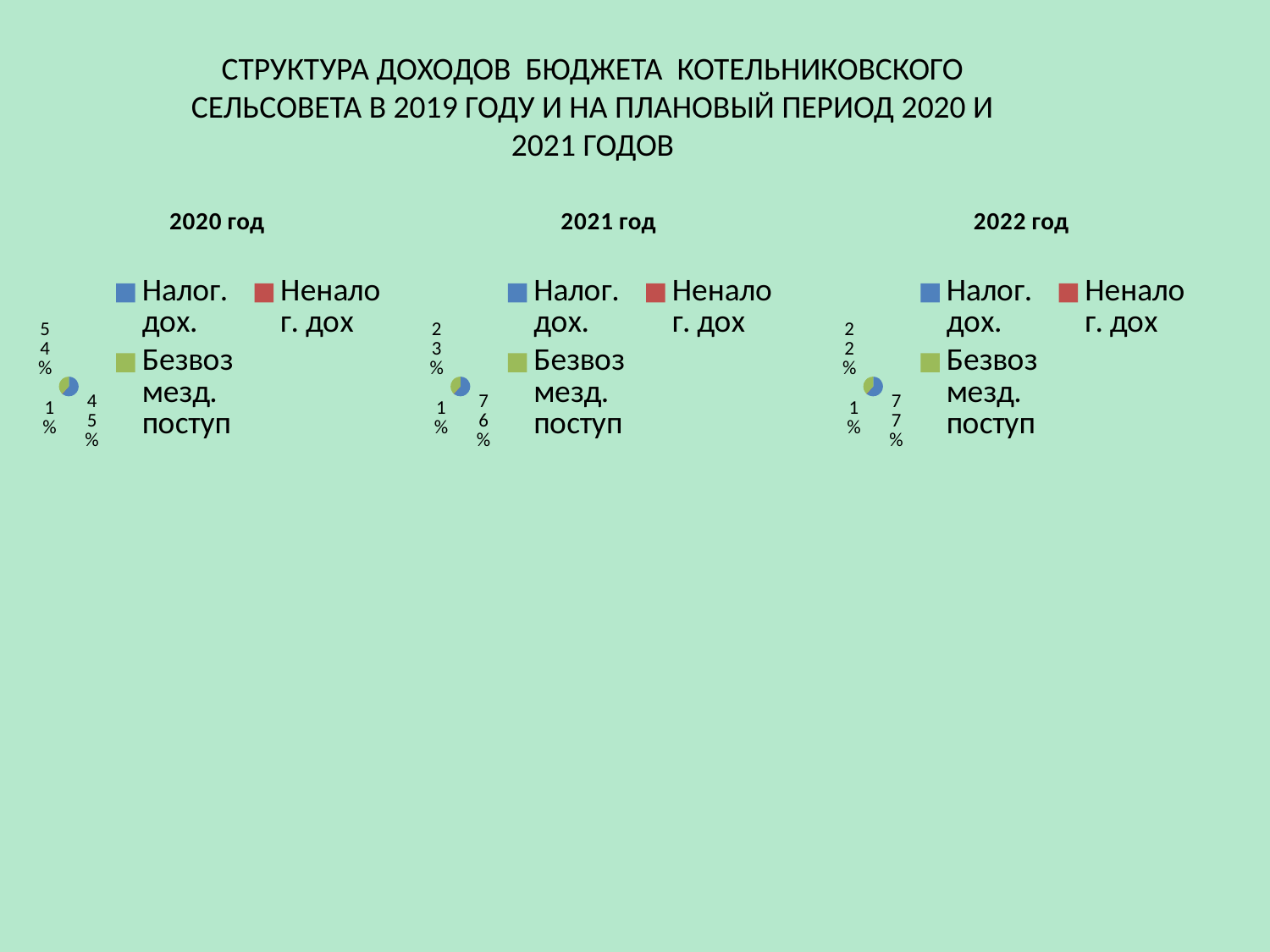

СТРУКТУРА ДОХОДОВ  БЮДЖЕТА  КОТЕЛЬНИКОВСКОГО СЕЛЬСОВЕТА В 2019 ГОДУ И НА ПЛАНОВЫЙ ПЕРИОД 2020 И 2021 ГОДОВ

### Chart: 2020 год

| Category | 2019 год |
|---|---|
| Налог. дох. | 87.0 |
| Неналог. дох | 1.0 |
| Безвозмезд. поступ | 54.0 |

### Chart: 2021 год

| Category | 2020 год |
|---|---|
| Налог. дох. | 87.0 |
| Неналог. дох | 1.0 |
| Безвозмезд. поступ | 54.0 |

### Chart: 2022 год

| Category | 2020 год |
|---|---|
| Налог. дох. | 87.0 |
| Неналог. дох | 1.0 |
| Безвозмезд. поступ | 54.0 |